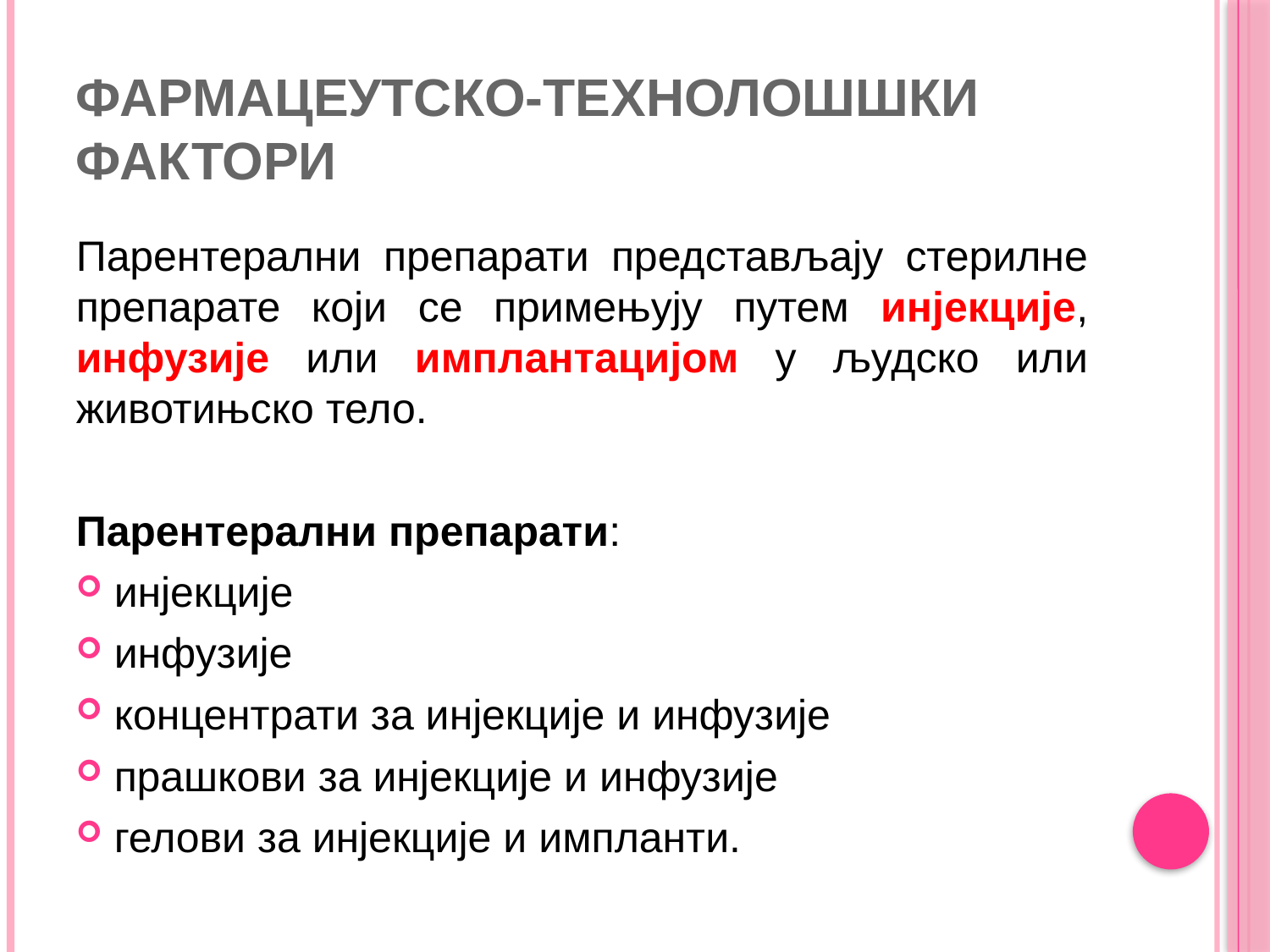

# Фармацеутско-технолошшки фактори
Парентерални препарати представљају стерилне препарате који се примењују путем инјекције, инфузије или имплантацијом у људско или животињско тело.

Парентерални препарати:
инјекције
инфузије
концентрати за инјекције и инфузије
прашкови за инјекције и инфузије
гелови за инјекције и импланти.